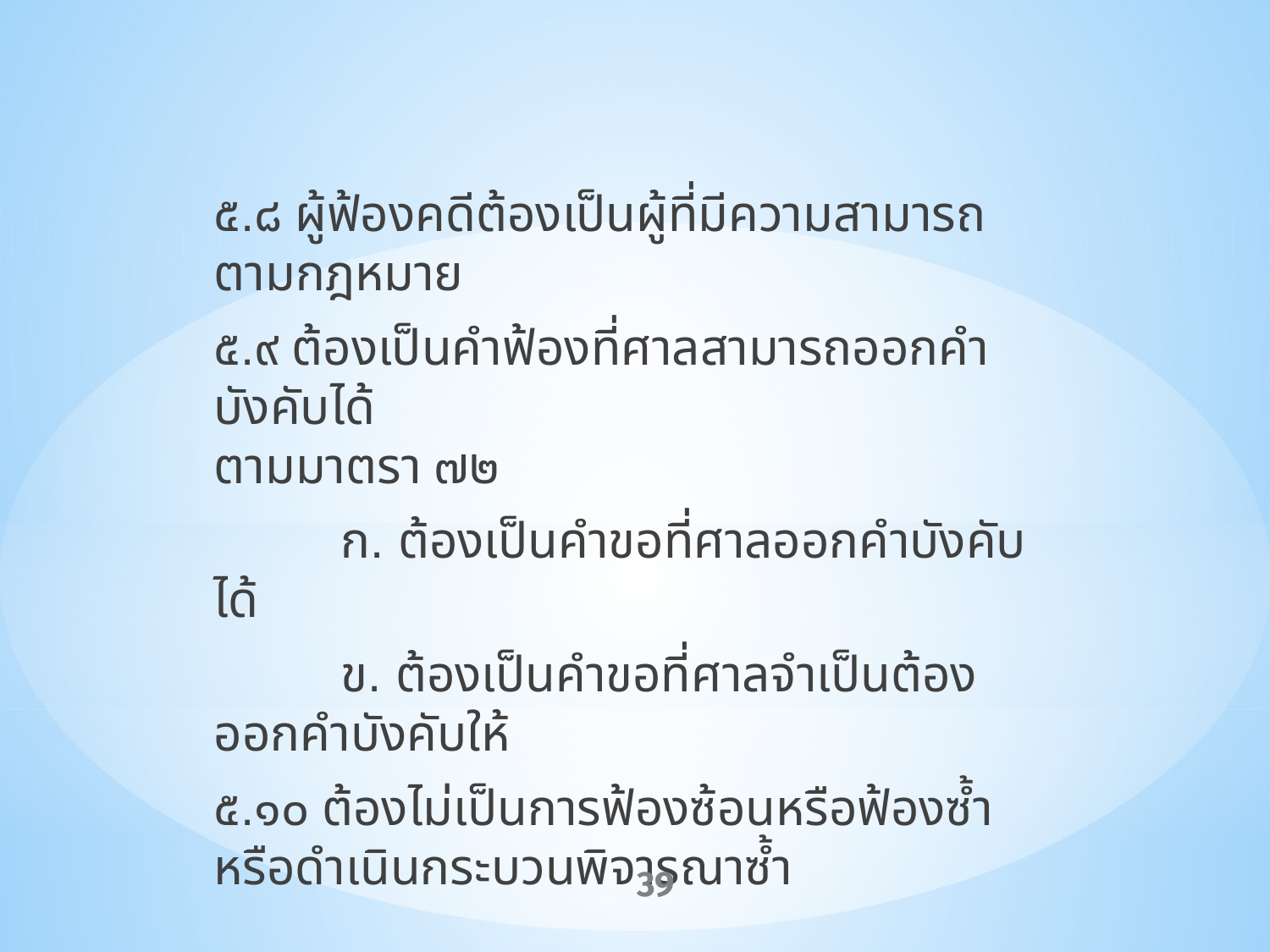

๕.๘ ผู้ฟ้องคดีต้องเป็นผู้ที่มีความสามารถตามกฎหมาย
๕.๙ ต้องเป็นคำฟ้องที่ศาลสามารถออกคำบังคับได้
ตามมาตรา ๗๒
	ก. ต้องเป็นคำขอที่ศาลออกคำบังคับได้
	ข. ต้องเป็นคำขอที่ศาลจำเป็นต้องออกคำบังคับให้
๕.๑๐ ต้องไม่เป็นการฟ้องซ้อนหรือฟ้องซ้ำหรือดำเนินกระบวนพิจารณาซ้ำ

39